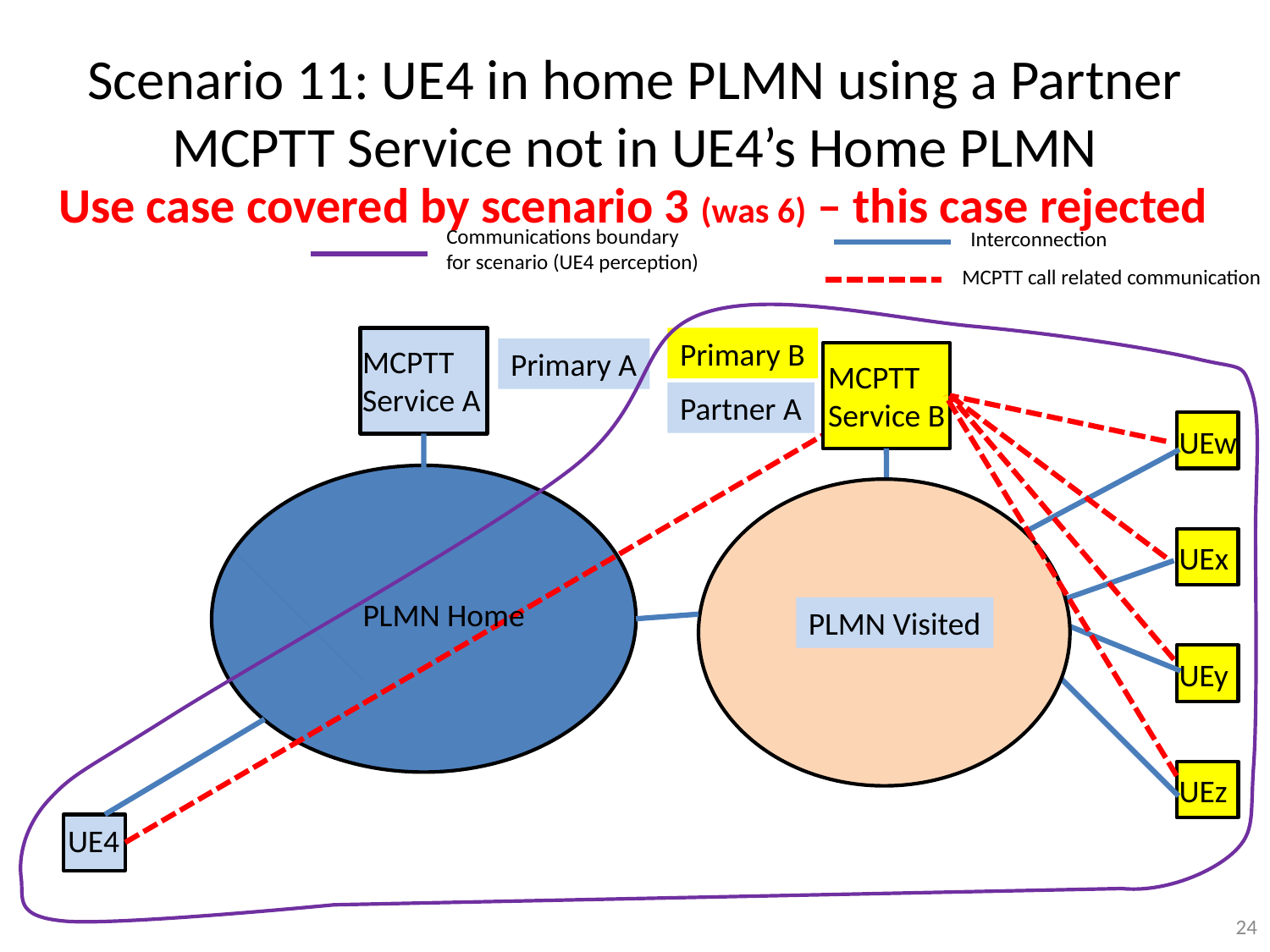

# Scenario 11: UE4 in home PLMN using a Partner MCPTT Service not in UE4’s Home PLMN
Use case covered by scenario 3 (was 6) – this case rejected
Communications boundary for scenario (UE4 perception)
Interconnection
MCPTT call related communication

Primary B
MCPTT
Service A
Primary A

MCPTT
Service B
Partner A

UEw

UEx
PLMN Home
PLMN Visited

UEy

UEz
UE4

24